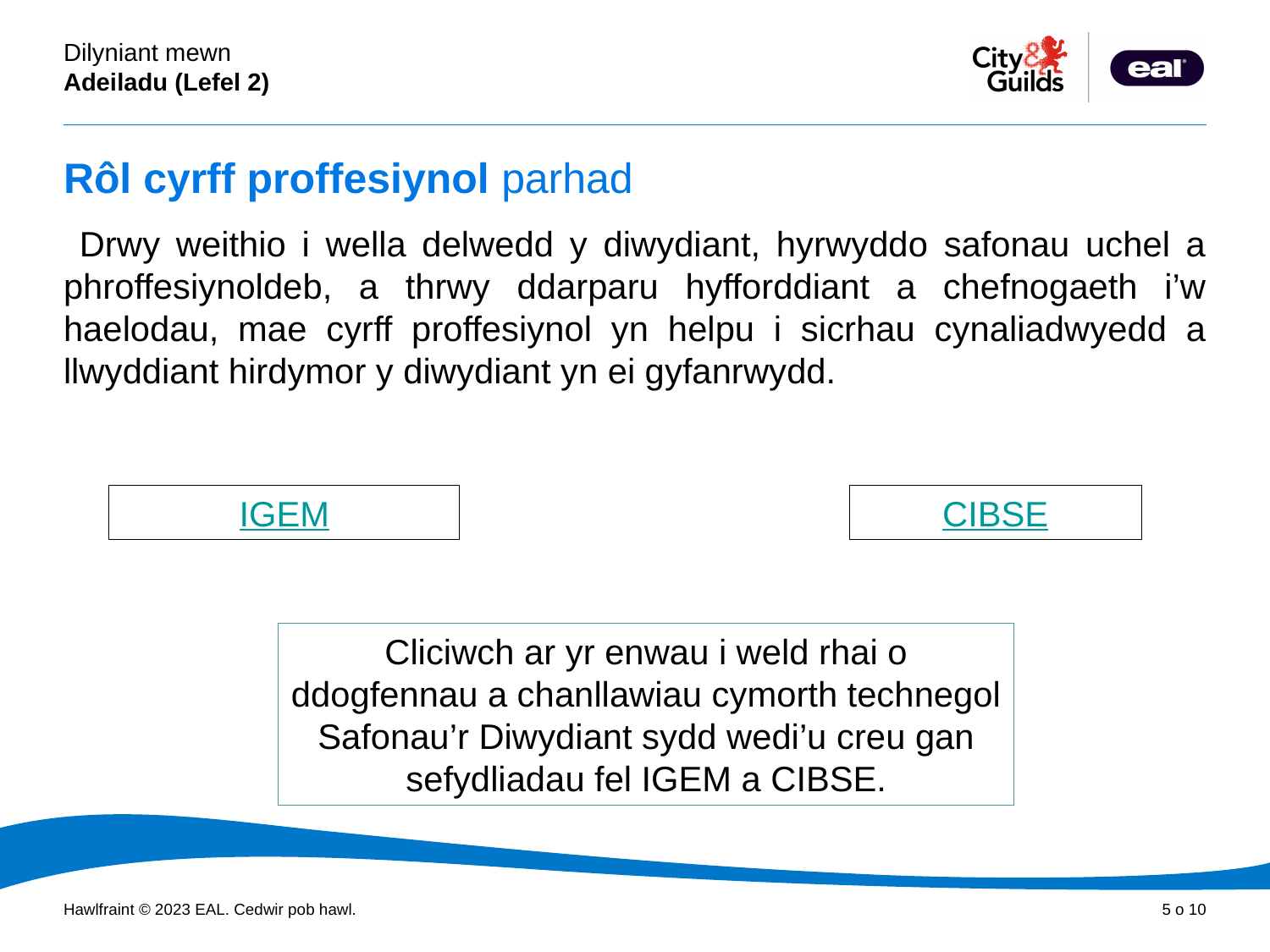

# Rôl cyrff proffesiynol parhad
 Drwy weithio i wella delwedd y diwydiant, hyrwyddo safonau uchel a phroffesiynoldeb, a thrwy ddarparu hyfforddiant a chefnogaeth i’w haelodau, mae cyrff proffesiynol yn helpu i sicrhau cynaliadwyedd a llwyddiant hirdymor y diwydiant yn ei gyfanrwydd.
IGEM
CIBSE
Cliciwch ar yr enwau i weld rhai o ddogfennau a chanllawiau cymorth technegol Safonau’r Diwydiant sydd wedi’u creu gan sefydliadau fel IGEM a CIBSE.